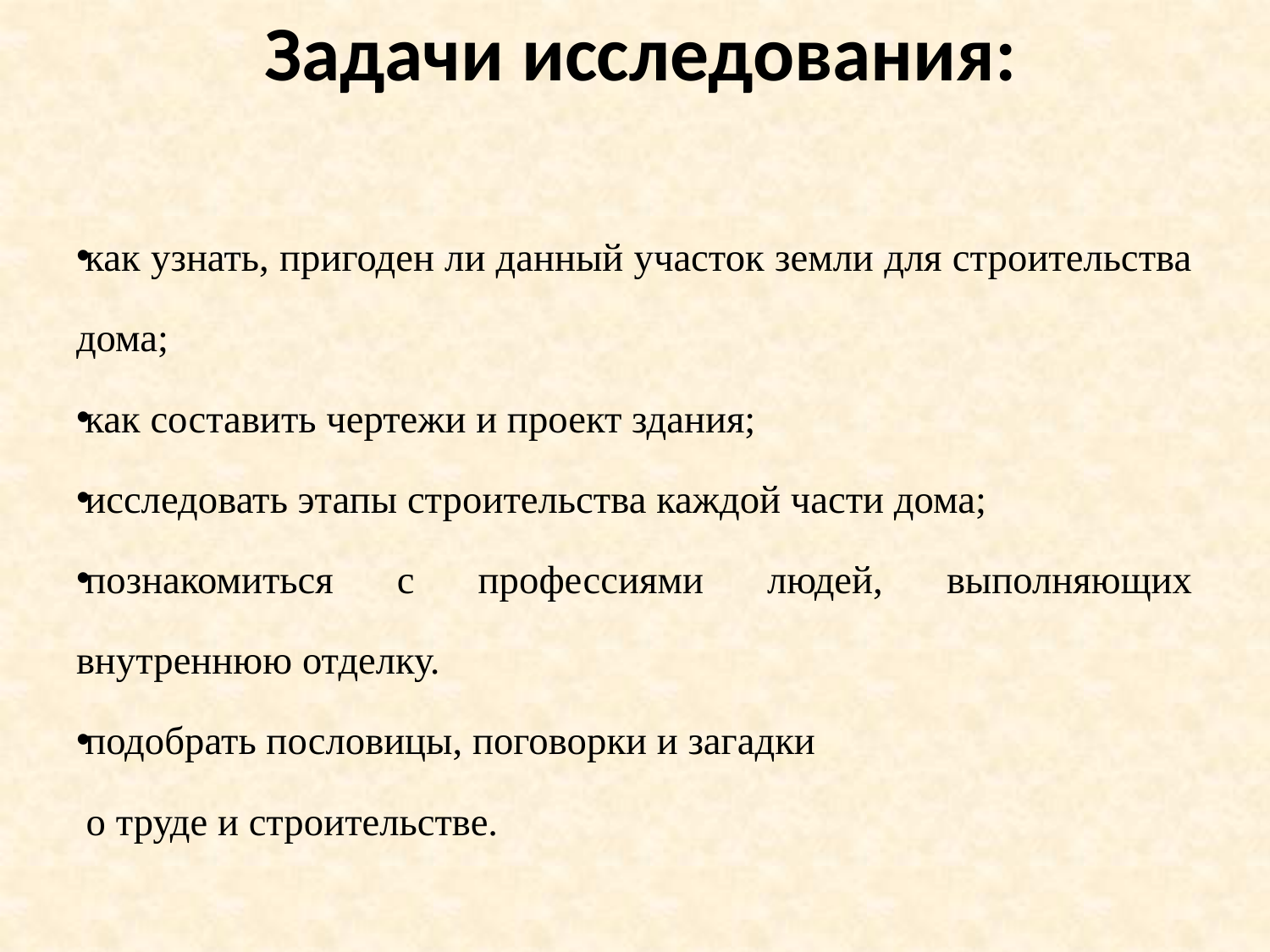

# Задачи исследования:

как узнать, пригоден ли данный участок земли для строительства дома;
как составить чертежи и проект здания;
исследовать этапы строительства каждой части дома;
познакомиться с профессиями людей, выполняющих внутреннюю отделку.
подобрать пословицы, поговорки и загадки
 о труде и строительстве.